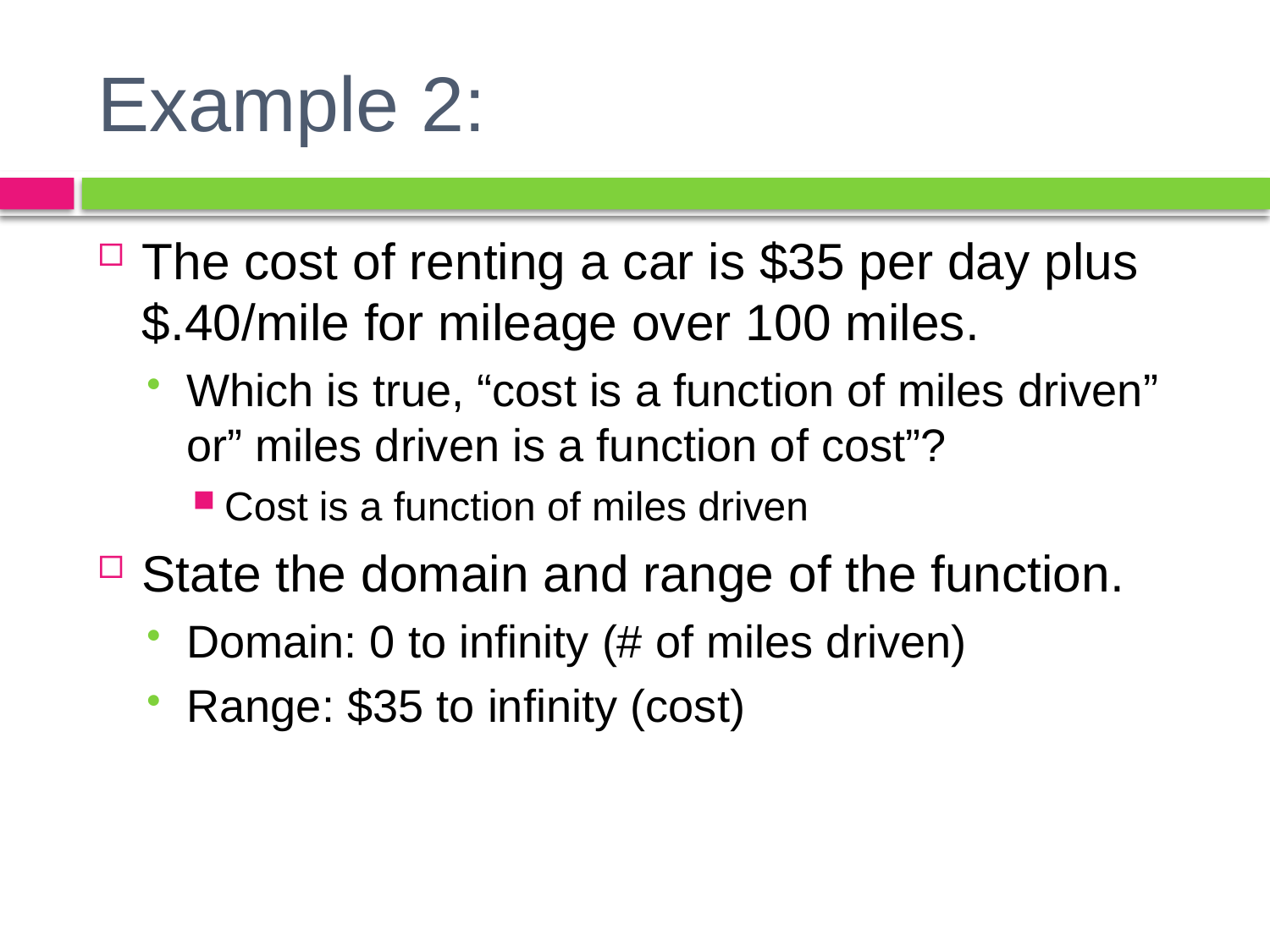

# Example 2:
The cost of renting a car is $35 per day plus $.40/mile for mileage over 100 miles.
Which is true, “cost is a function of miles driven” or” miles driven is a function of cost”?
Cost is a function of miles driven
State the domain and range of the function.
Domain: 0 to infinity (# of miles driven)
Range: $35 to infinity (cost)